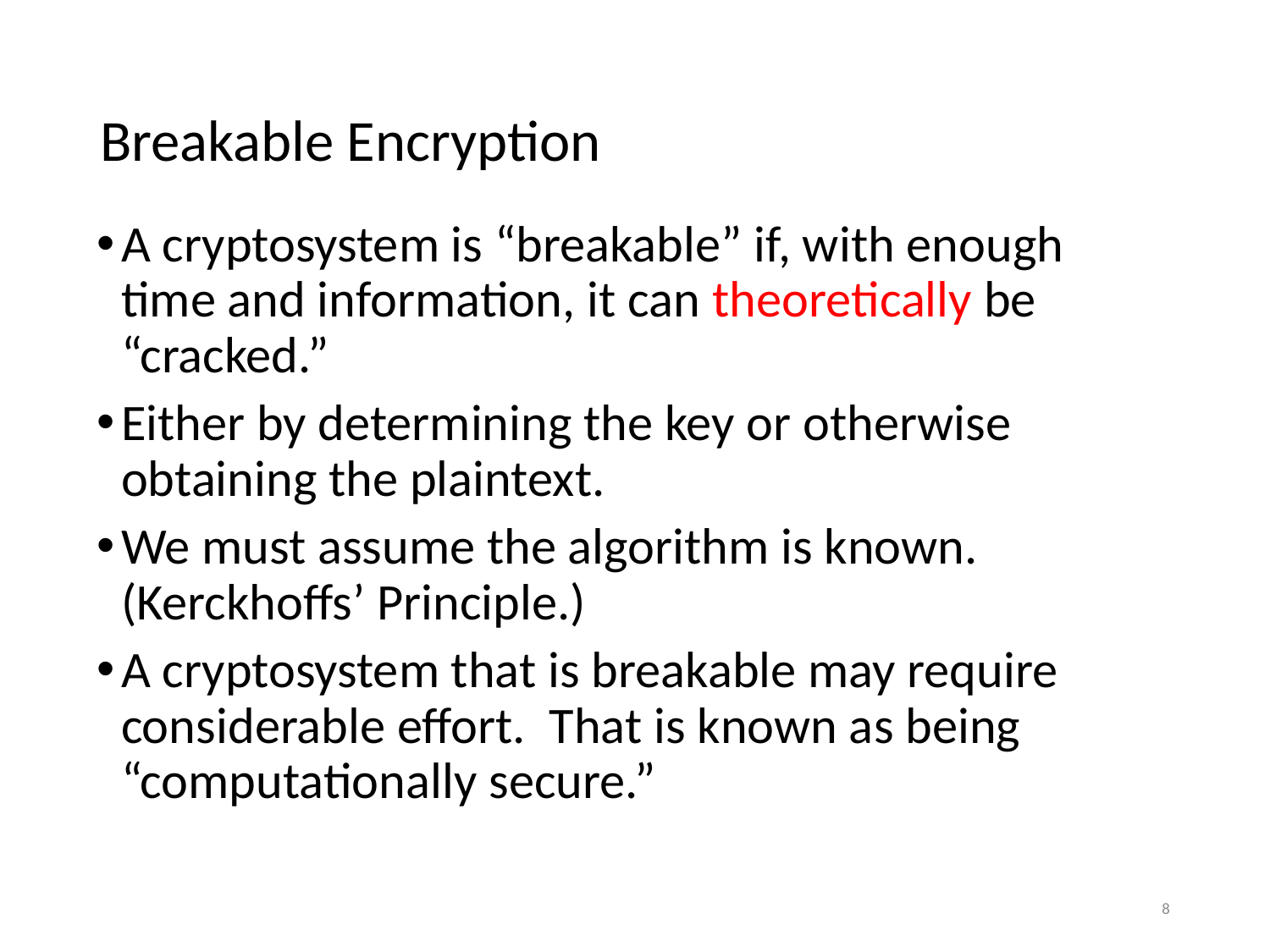

# Breakable Encryption
A cryptosystem is “breakable” if, with enough time and information, it can theoretically be “cracked.”
Either by determining the key or otherwise obtaining the plaintext.
We must assume the algorithm is known.  (Kerckhoffs’ Principle.)
A cryptosystem that is breakable may require considerable effort.  That is known as being “computationally secure.”
8